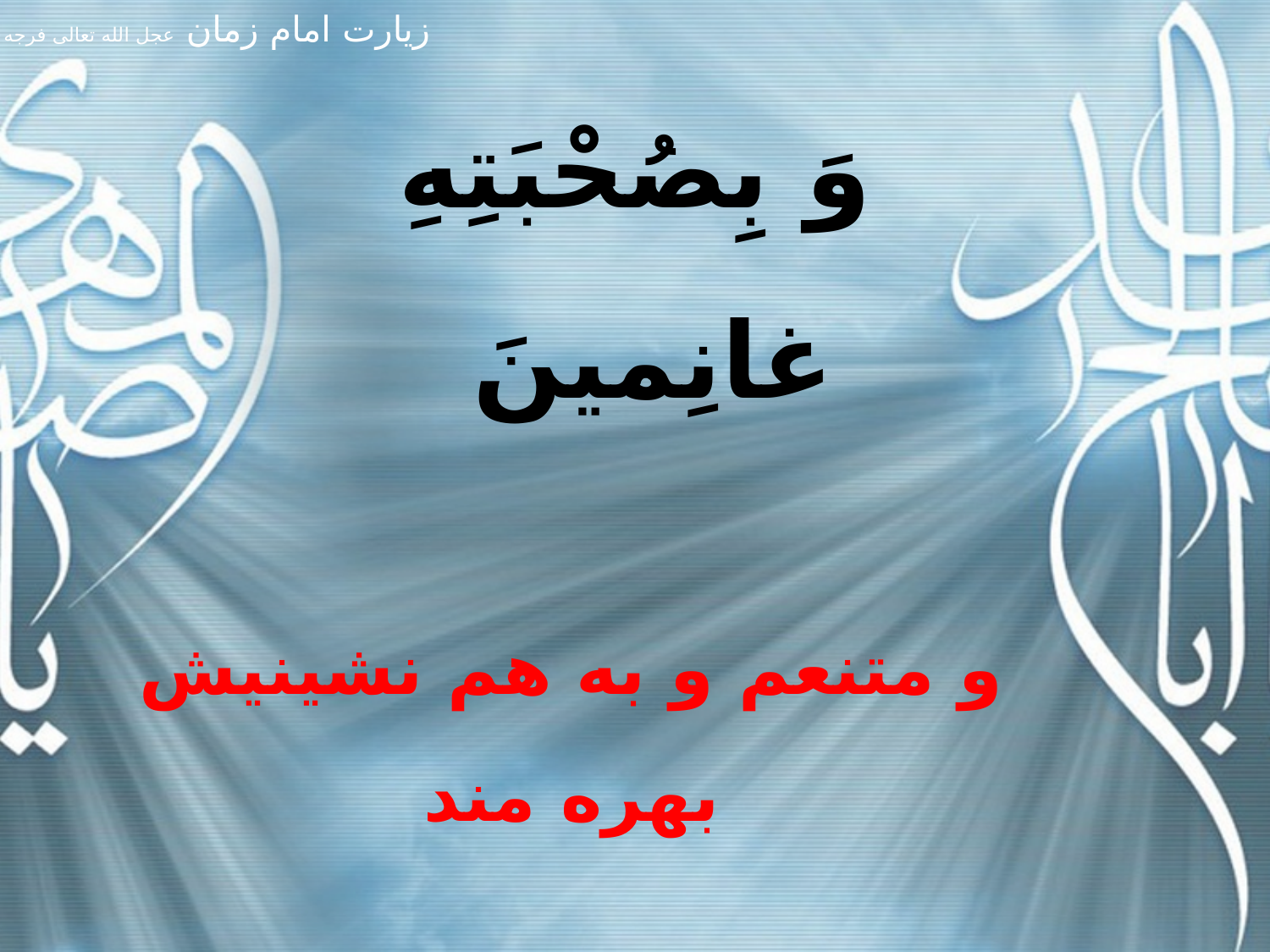

وَ بِصُحْبَتِهِ غانِمينَ
و متنعم و به هم نشينيش بهره مند